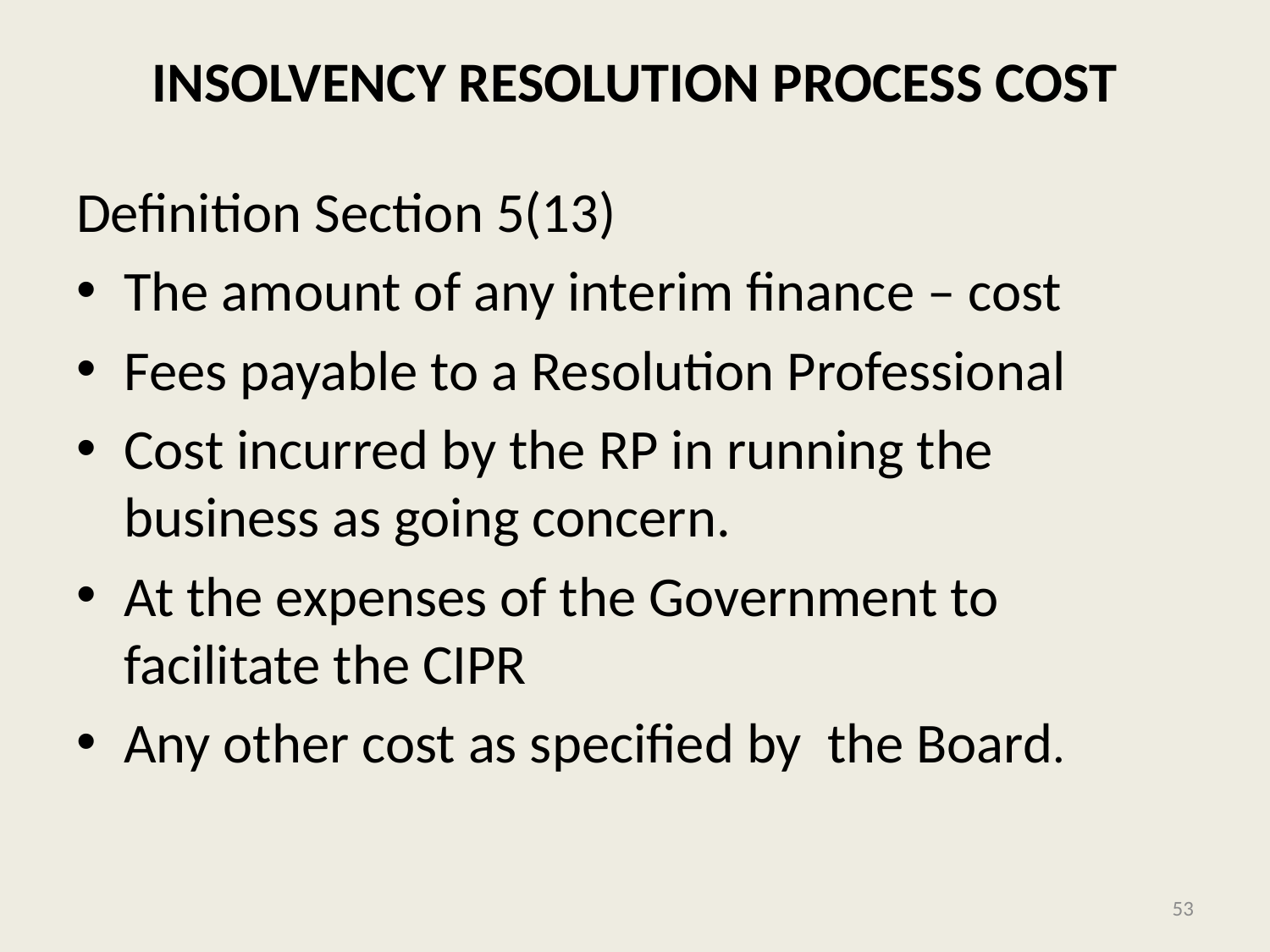

# INSOLVENCY RESOLUTION PROCESS COST
Definition Section 5(13)
The amount of any interim finance – cost
Fees payable to a Resolution Professional
Cost incurred by the RP in running the business as going concern.
At the expenses of the Government to facilitate the CIPR
Any other cost as specified by  the Board.

53